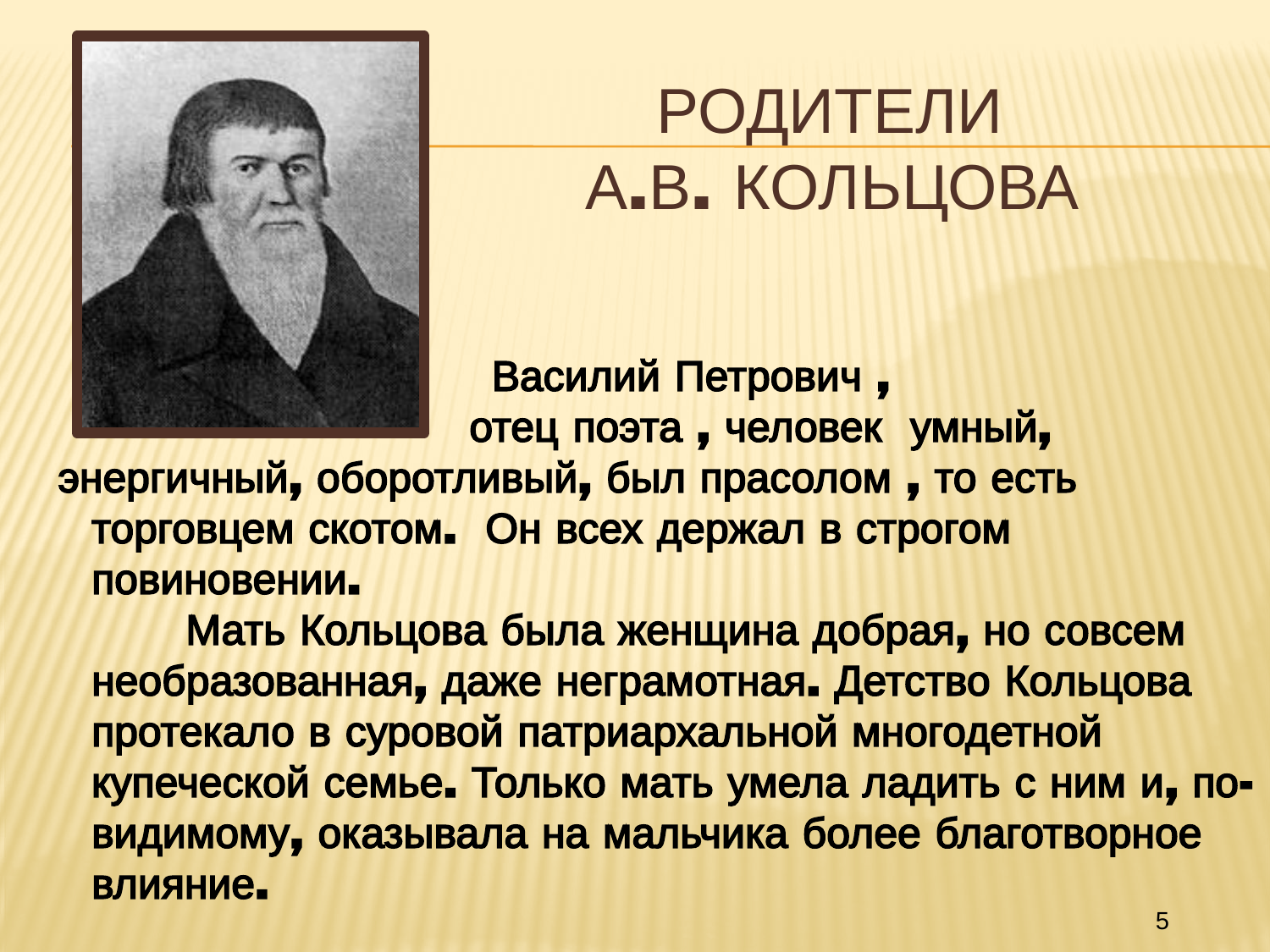

# Родители А.В. Кольцова

                                              Василий Петрович ,
                              отец поэта , человек  умный,
 энергичный, оборотливый, был прасолом , то есть торговцем скотом.  Он всех держал в строгом повиновении.
          Мать Кольцова была женщина добрая, но совсем необразованная, даже неграмотная. Детство Кольцова протекало в суровой патриархальной многодетной купеческой семье. Только мать умела ладить с ним и, по-видимому, оказывала на мальчика более благотворное влияние.

5